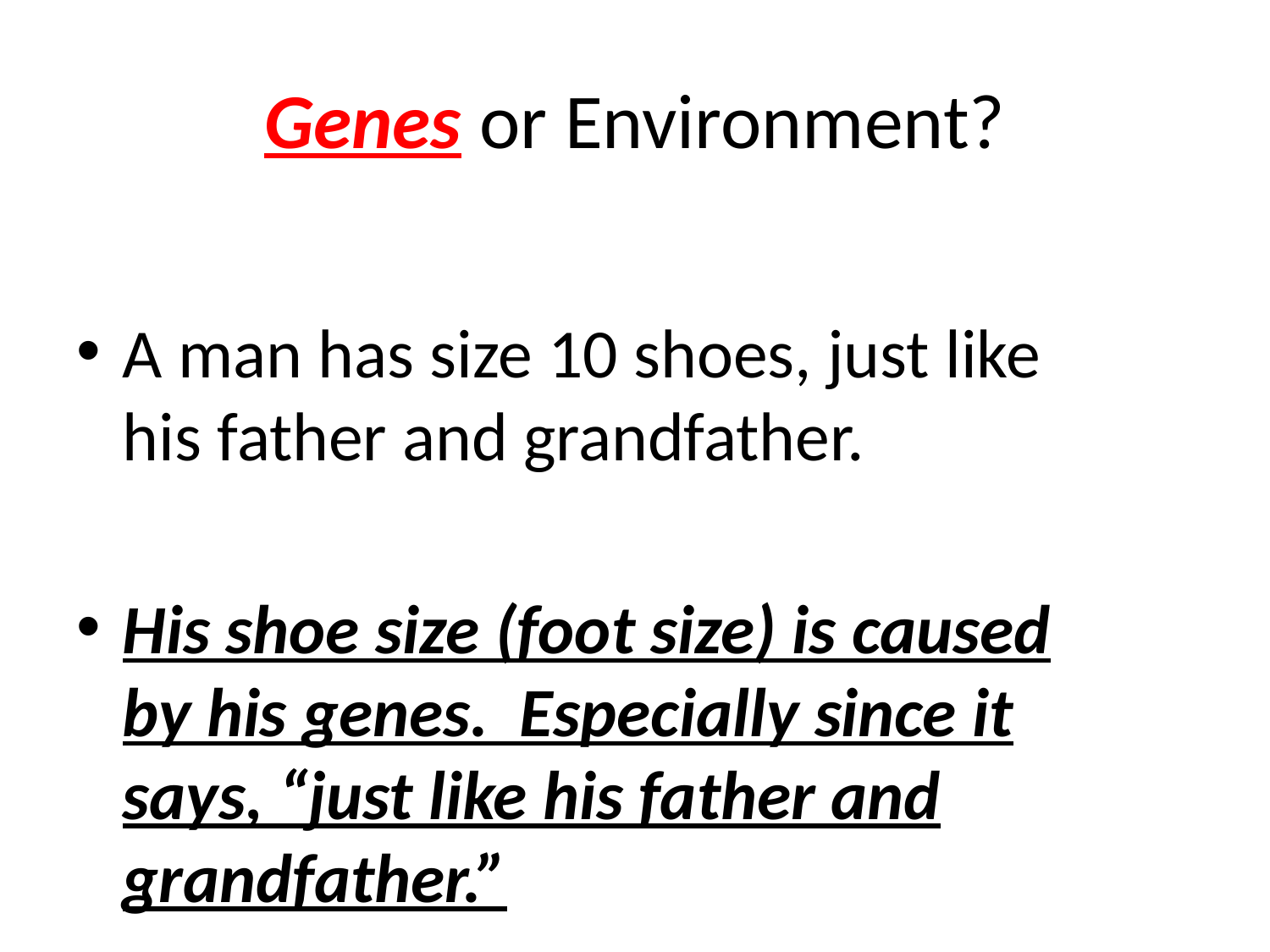

# Genes or Environment?

A man has size 10 shoes, just like his father and grandfather.

His shoe size (foot size) is caused by his genes.  Especially since it says, “just like his father and grandfather.”